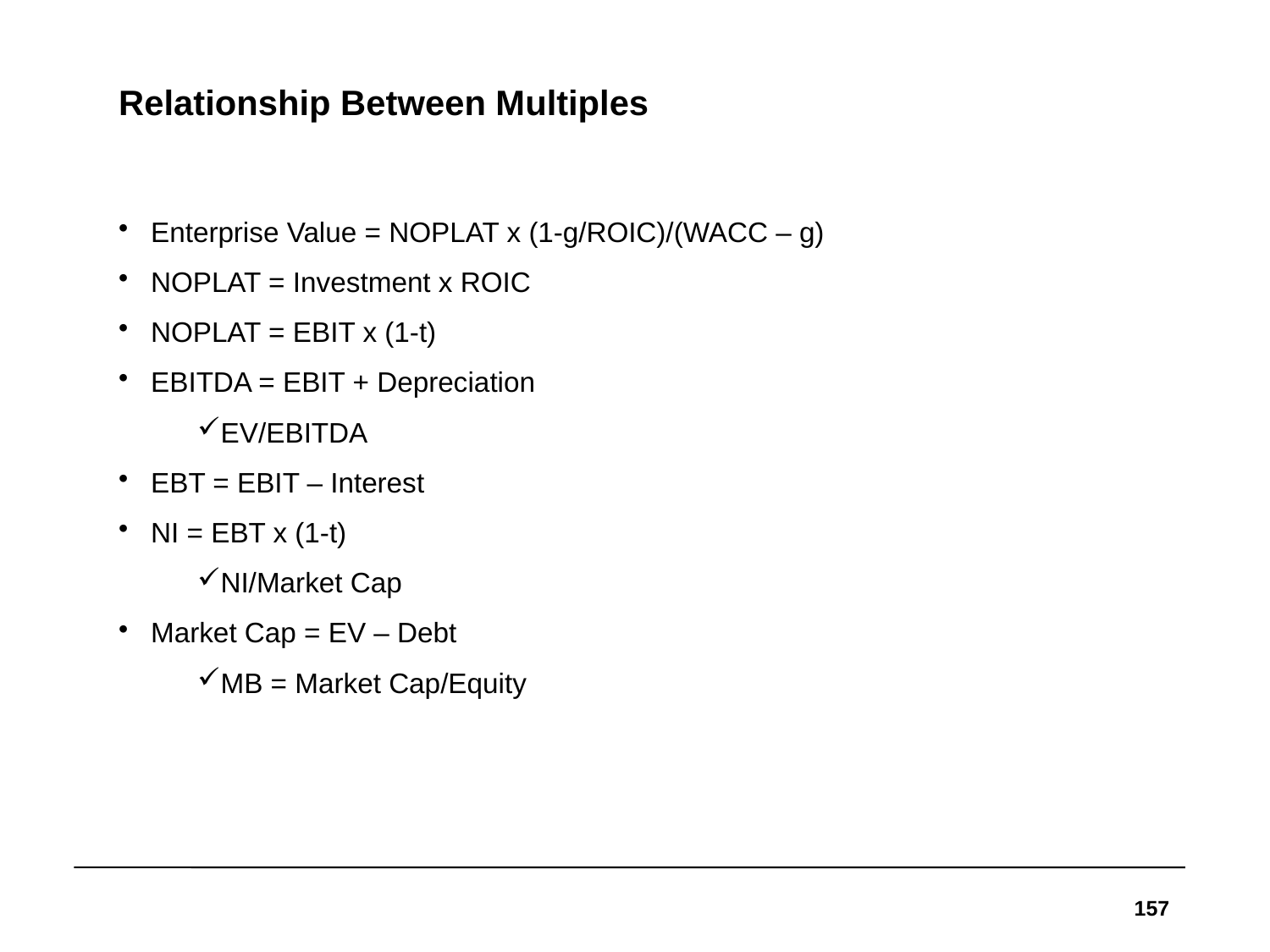

# Relationship Between Multiples
Enterprise Value = NOPLAT x (1-g/ROIC)/(WACC – g)
NOPLAT = Investment x ROIC
NOPLAT = EBIT x (1-t)
EBITDA = EBIT + Depreciation
EV/EBITDA
EBT = EBIT – Interest
NI = EBT x (1-t)
NI/Market Cap
Market Cap = EV – Debt
MB = Market Cap/Equity